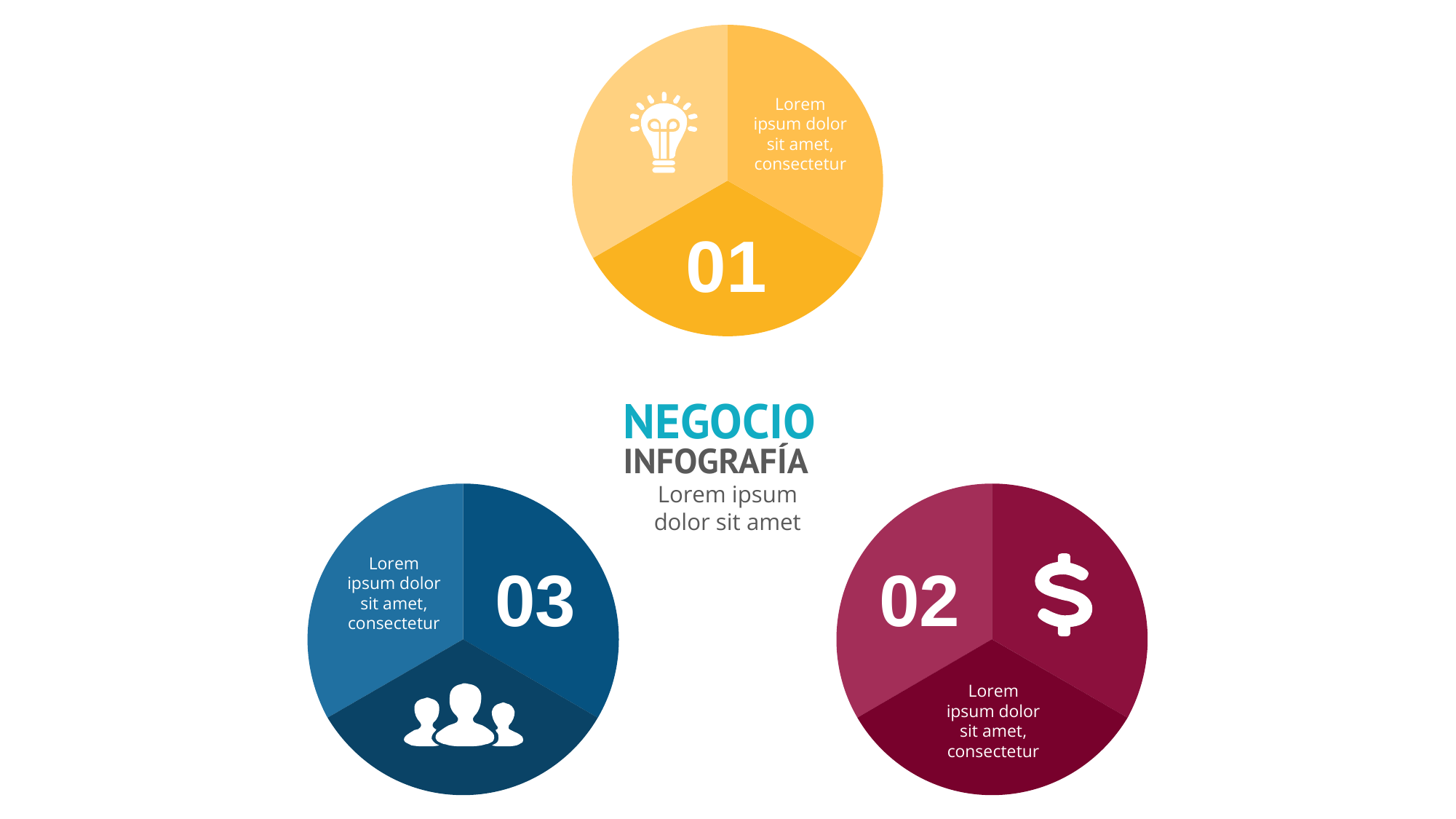

Lorem ipsum dolor sit amet, consectetur

01
NEGOCIO
INFOGRAFÍA
Lorem ipsum dolor sit amet

Lorem ipsum dolor sit amet, consectetur
02

03

Lorem ipsum dolor sit amet, consectetur